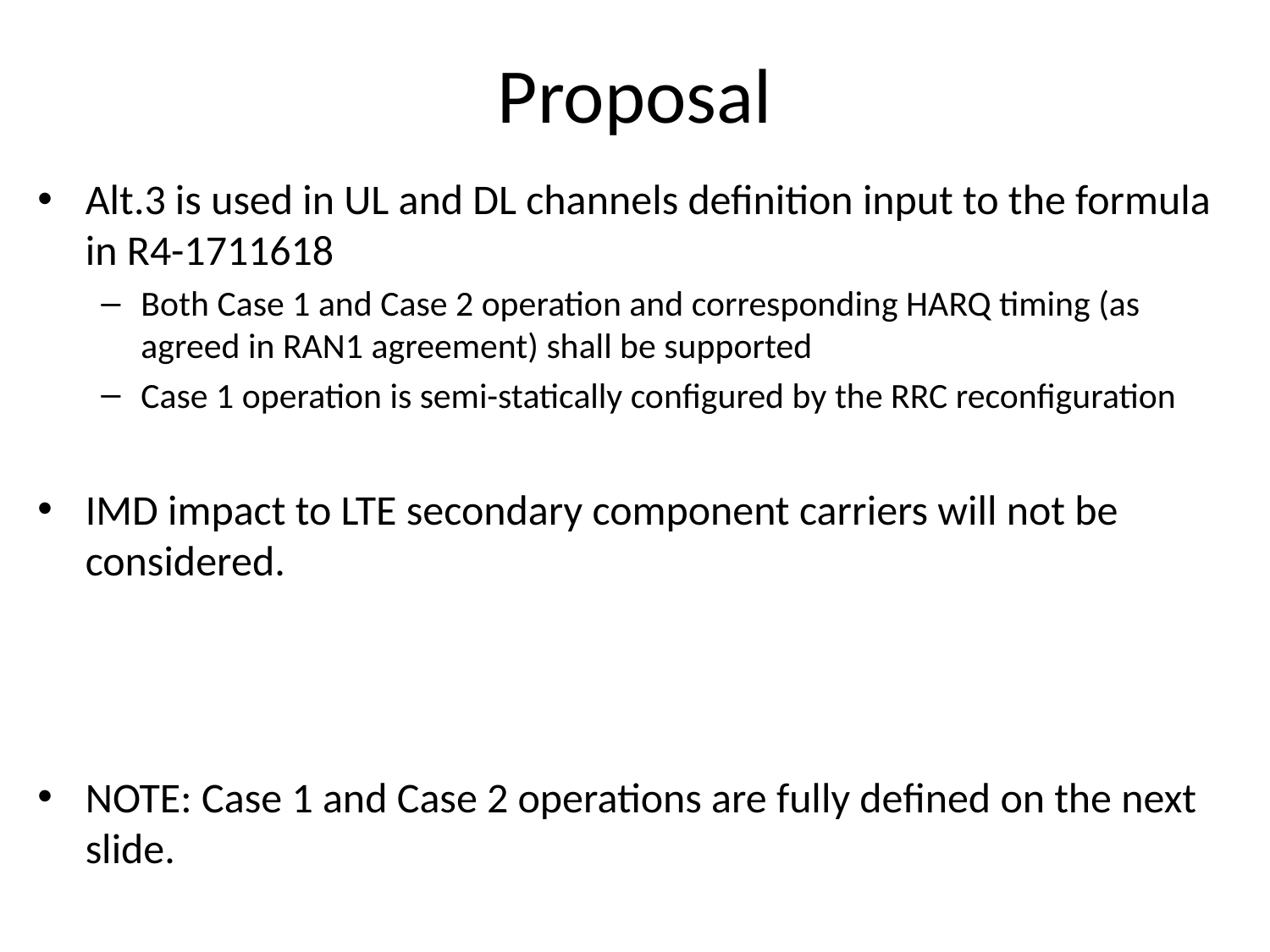

# Proposal
Alt.3 is used in UL and DL channels definition input to the formula in R4-1711618
Both Case 1 and Case 2 operation and corresponding HARQ timing (as agreed in RAN1 agreement) shall be supported
Case 1 operation is semi-statically configured by the RRC reconfiguration

IMD impact to LTE secondary component carriers will not be considered.

NOTE: Case 1 and Case 2 operations are fully defined on the next slide.